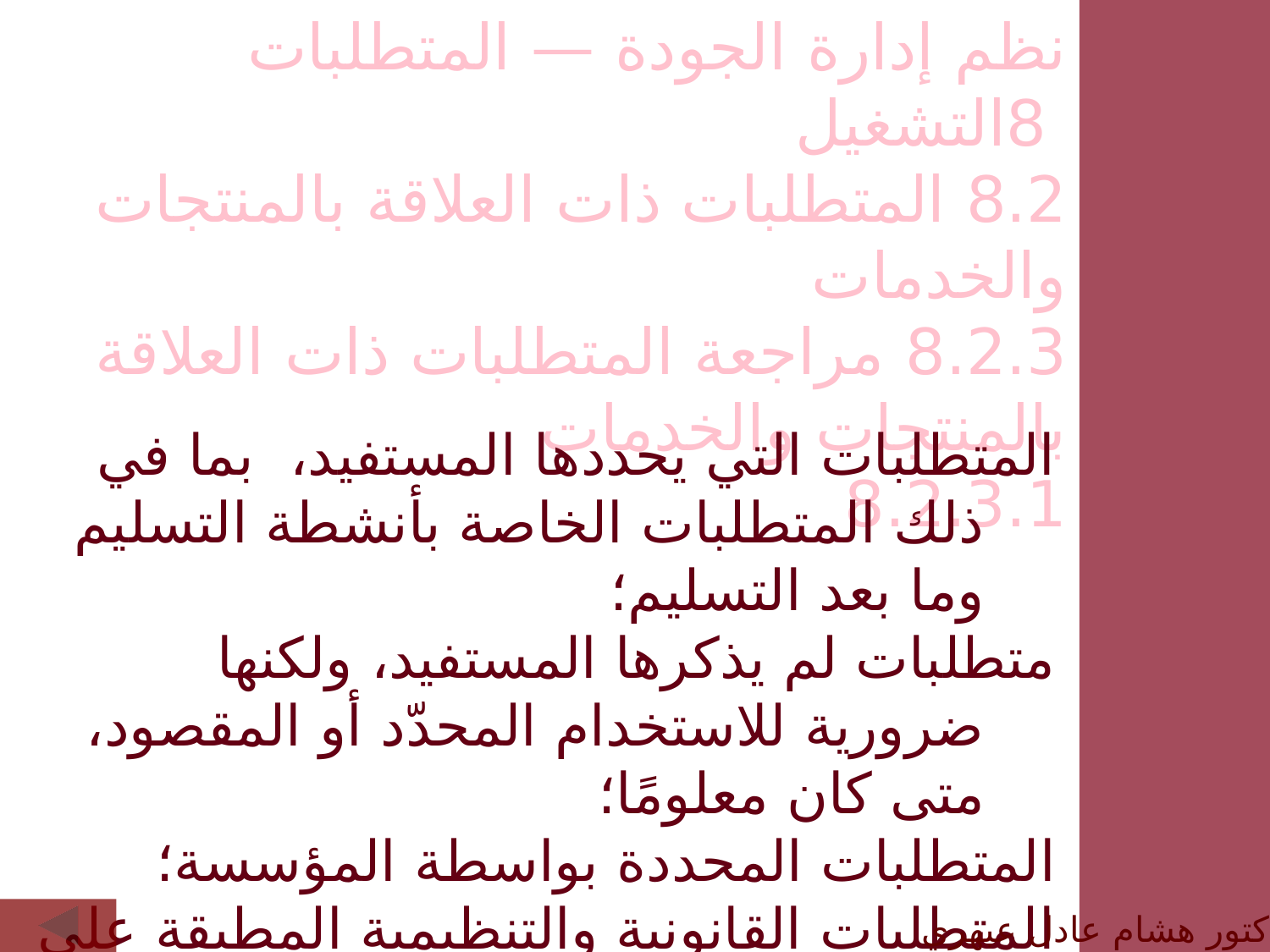

نظم إدارة الجودة — المتطلبات
 8التشغيل
8.2 المتطلبات ذات العلاقة بالمنتجات والخدمات
8.2.3 مراجعة المتطلبات ذات العلاقة بالمنتجات والخدمات
8.2.3.1

المتطلبات التي يحددها المستفيد،  بما في ذلك المتطلبات الخاصة بأنشطة التسليم وما بعد التسليم؛
متطلبات لم يذكرها المستفيد، ولكنها ضرورية للاستخدام المحدّد أو المقصود، متى كان معلومًا؛
المتطلبات المحددة بواسطة المؤسسة؛
المتطلبات القانونية والتنظيمية المطبقة على المنتجات والخدمات؛
متطلبات العقد أو أمر التوريد التي تختلف عن تلك الموضحة فيما سبق.

الدكتور هشام عادل عبهري